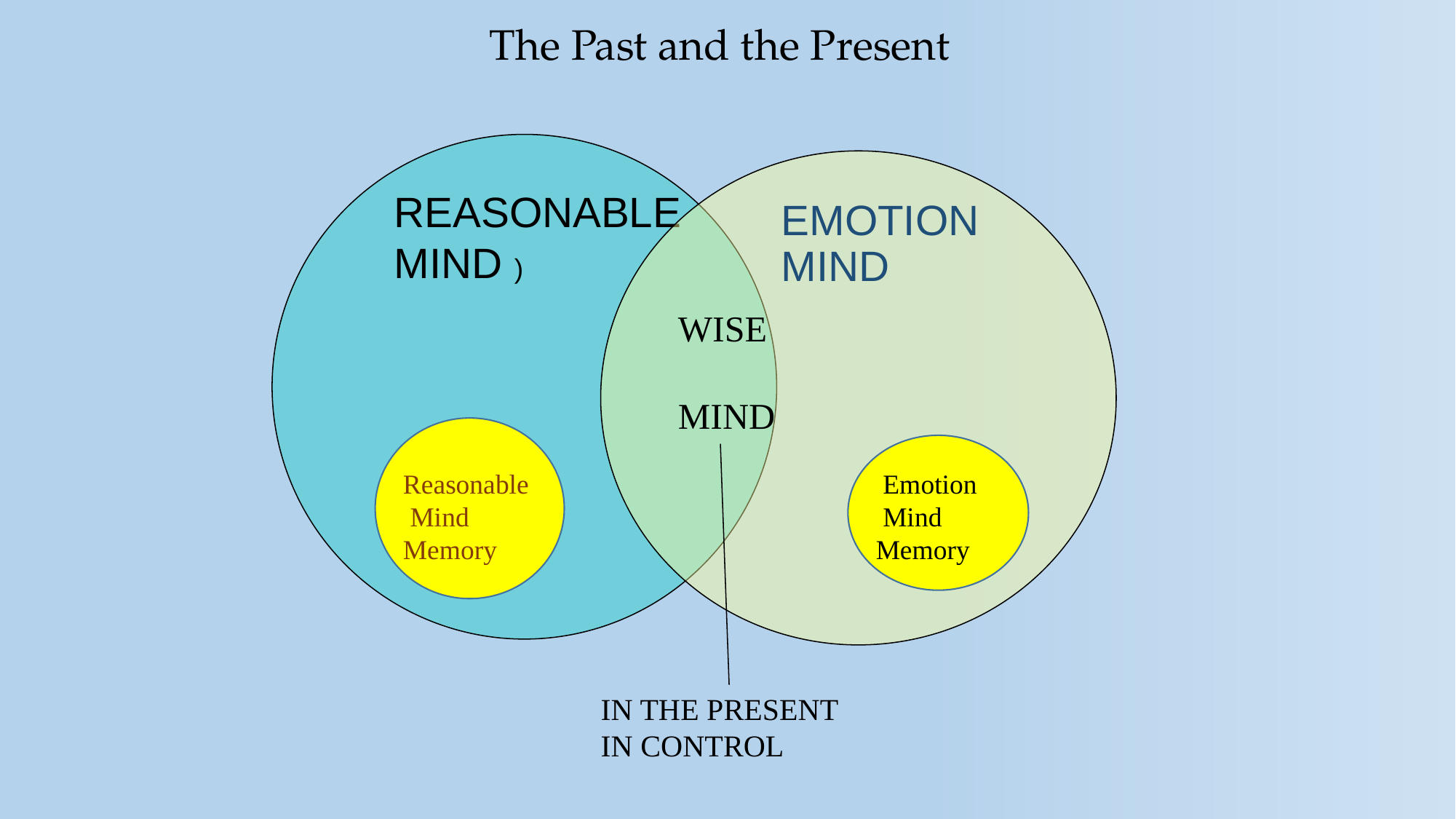

The Past and the Present

    REASONABLE
    MIND )

EMOTION
MIND
WISE

MIND

Reasonable
 Mind Memory
 Emotion
 Mind Memory

IN THE PRESENT
IN CONTROL